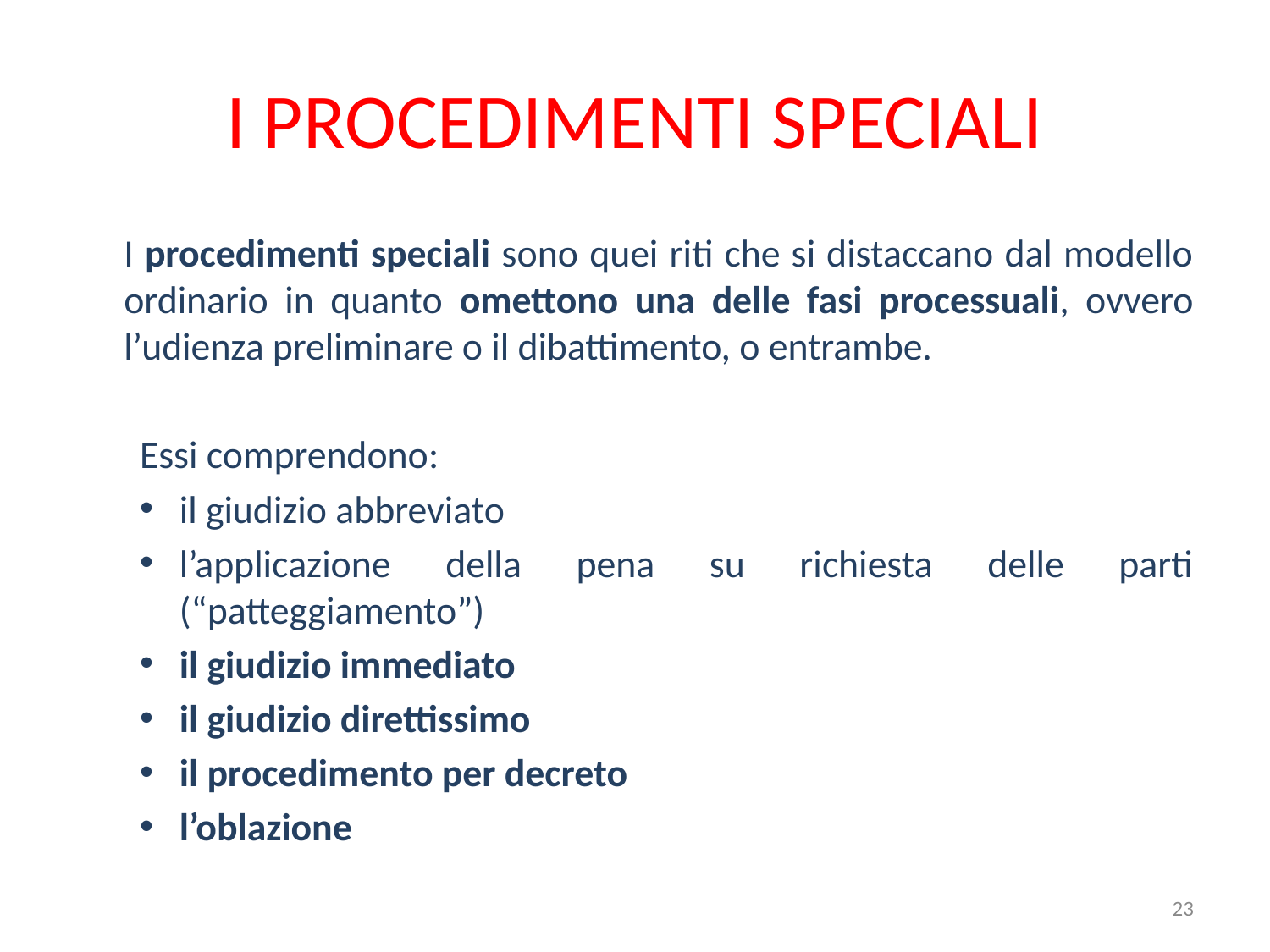

# I PROCEDIMENTI SPECIALI
	I procedimenti speciali sono quei riti che si distaccano dal modello ordinario in quanto omettono una delle fasi processuali, ovvero l’udienza preliminare o il dibattimento, o entrambe.

Essi comprendono:
il giudizio abbreviato
l’applicazione della pena su richiesta delle parti (“patteggiamento”)
il giudizio immediato
il giudizio direttissimo
il procedimento per decreto
l’oblazione

23